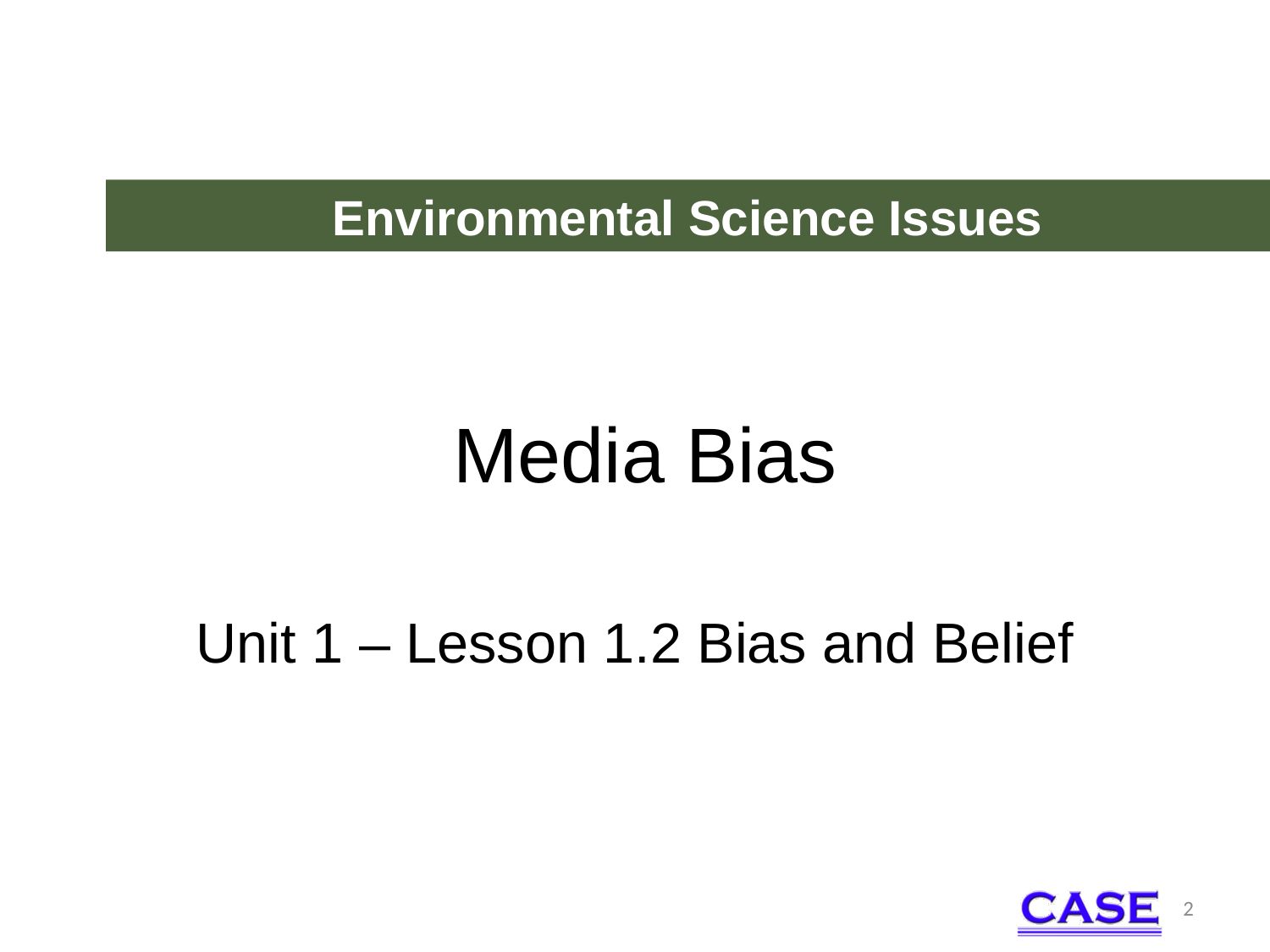

Environmental Science Issues
# Media Bias
Unit 1 – Lesson 1.2 Bias and Belief
2